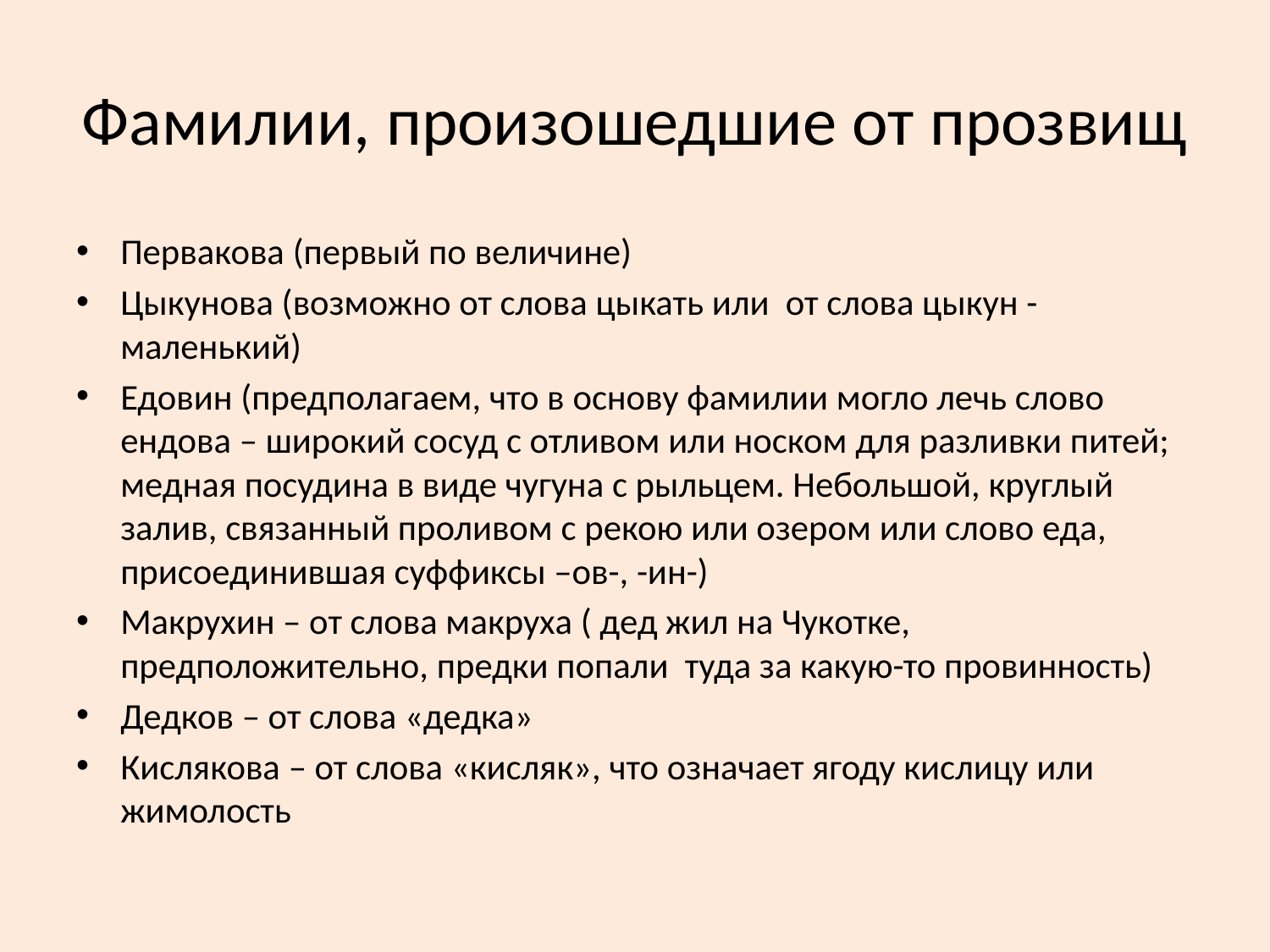

# Фамилии, произошедшие от прозвищ
Первакова (первый по величине)
Цыкунова (возможно от слова цыкать или  от слова цыкун - маленький)
Едовин (предполагаем, что в основу фамилии могло лечь слово ендова – широкий сосуд с отливом или носком для разливки питей; медная посудина в виде чугуна с рыльцем. Небольшой, круглый залив, связанный проливом с рекою или озером или слово еда, присоединившая суффиксы –ов-, -ин-)
Макрухин – от слова макруха ( дед жил на Чукотке, предположительно, предки попали  туда за какую-то провинность)
Дедков – от слова «дедка»
Кислякова – от слова «кисляк», что означает ягоду кислицу или жимолость